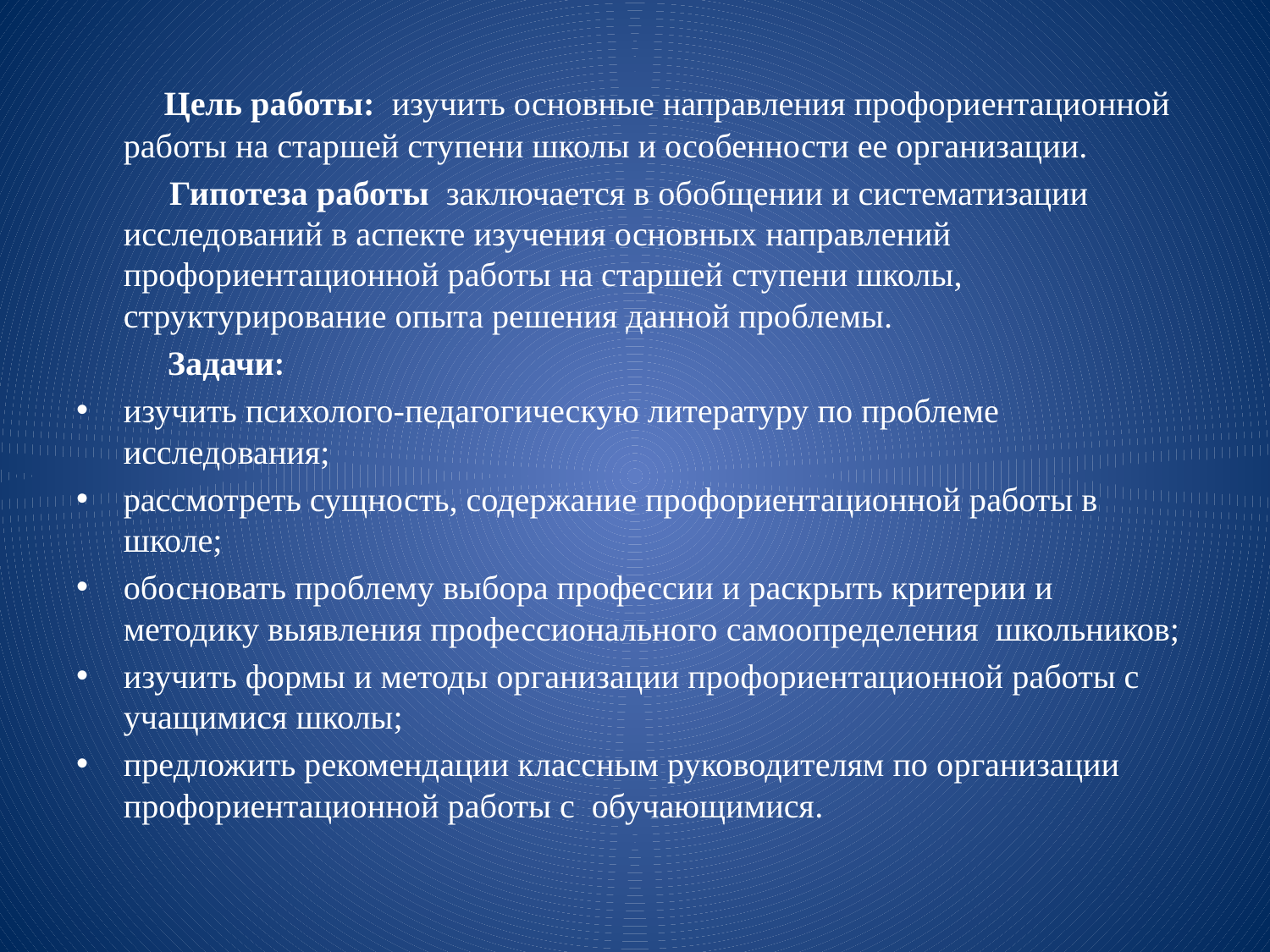

Цель работы:  изучить основные направления профориентационной работы на старшей ступени школы и особенности ее организации.
           Гипотеза работы  заключается в обобщении и систематизации исследований в аспекте изучения основных направлений профориентационной работы на старшей ступени школы, структурирование опыта решения данной проблемы.
            Задачи:
изучить психолого-педагогическую литературу по проблеме исследования;
рассмотреть сущность, содержание профориентационной работы в  школе;
обосновать проблему выбора профессии и раскрыть критерии и методику выявления профессионального самоопределения  школьников;
изучить формы и методы организации профориентационной работы с учащимися школы;
предложить рекомендации классным руководителям по организации профориентационной работы с  обучающимися.